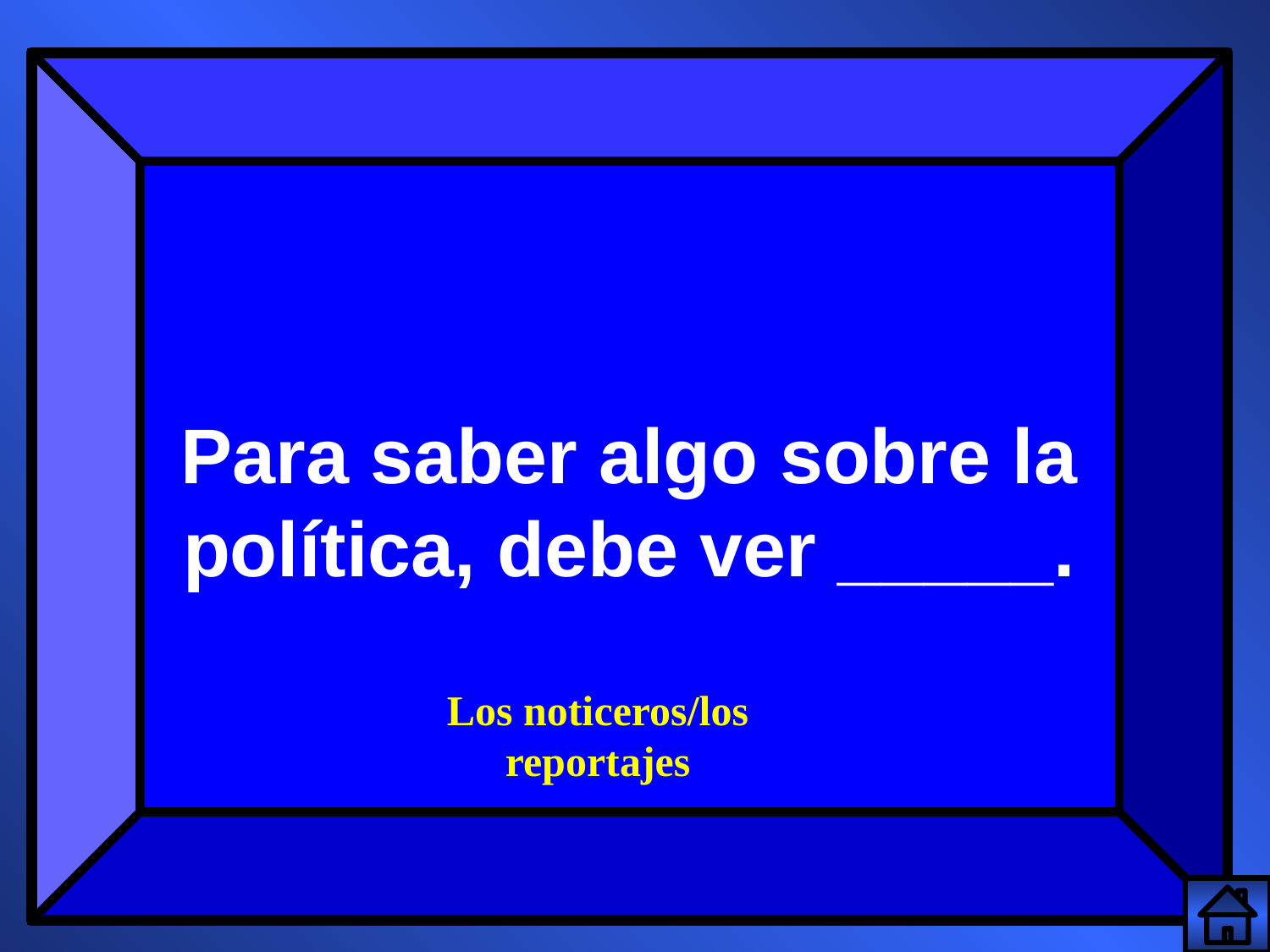

Para saber algo sobre la
política, debe ver _____.

Los noticeros/los reportajes